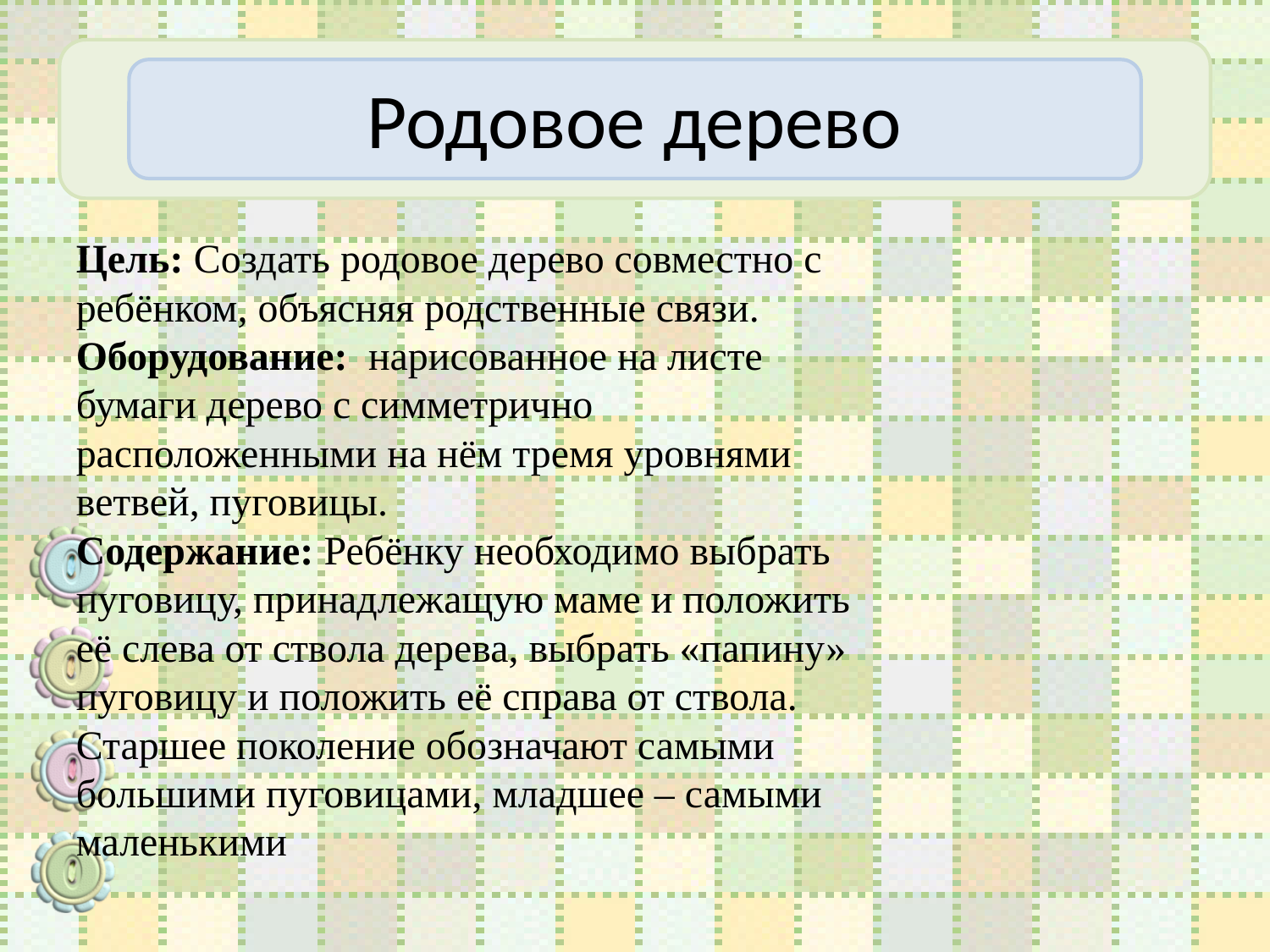

# Родовое дерево
Цель: Создать родовое дерево совместно с ребёнком, объясняя родственные связи.
Оборудование:  нарисованное на листе бумаги дерево с симметрично расположенными на нём тремя уровнями ветвей, пуговицы.
Содержание: Ребёнку необходимо выбрать пуговицу, принадлежащую маме и положить её слева от ствола дерева, выбрать «папину» пуговицу и положить её справа от ствола. Старшее поколение обозначают самыми большими пуговицами, младшее – самыми маленькими